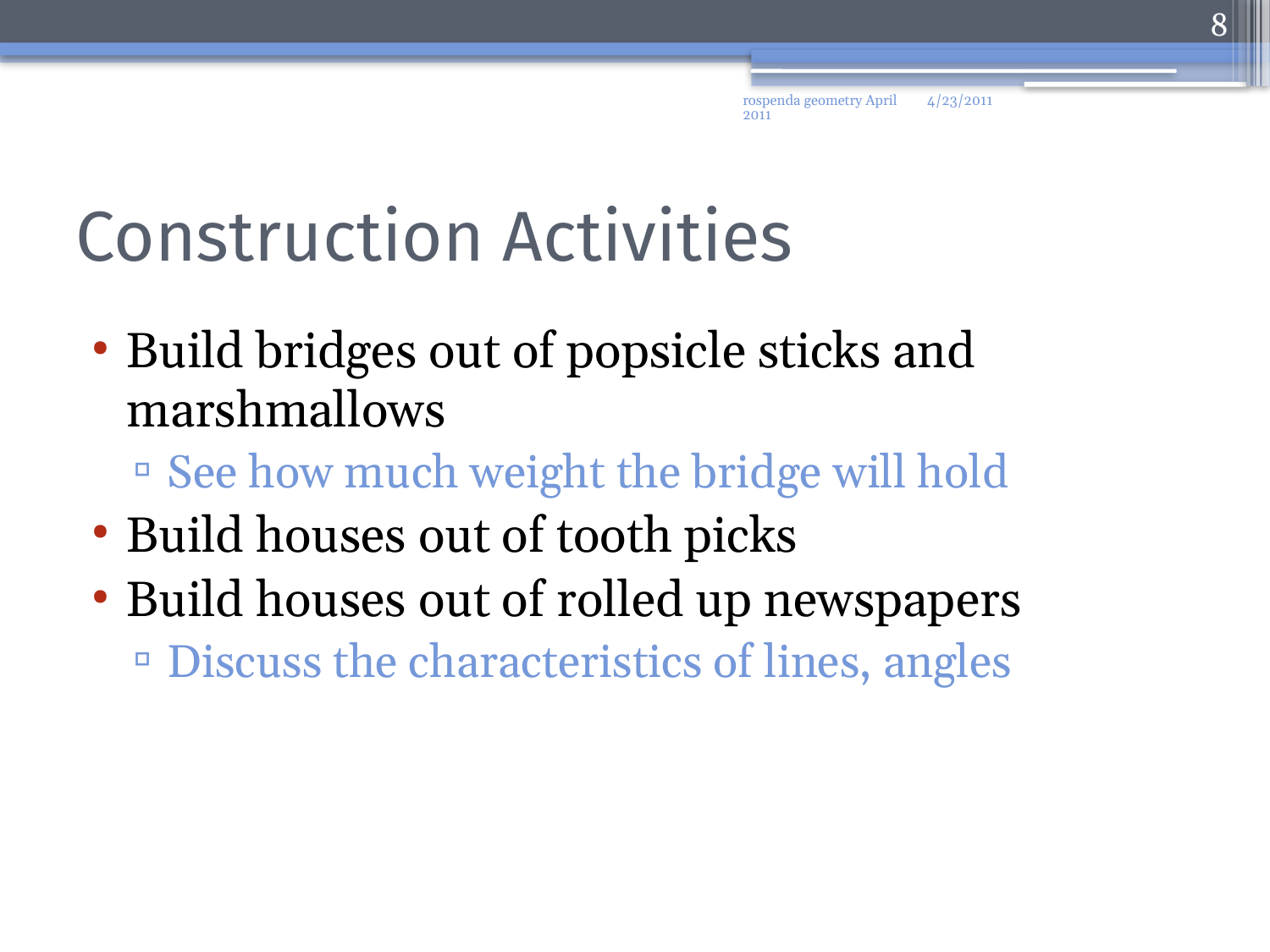

8
rospenda geometry April 2011
4/23/2011
# Construction Activities
Build bridges out of popsicle sticks and marshmallows
See how much weight the bridge will hold
Build houses out of tooth picks
Build houses out of rolled up newspapers
Discuss the characteristics of lines, angles